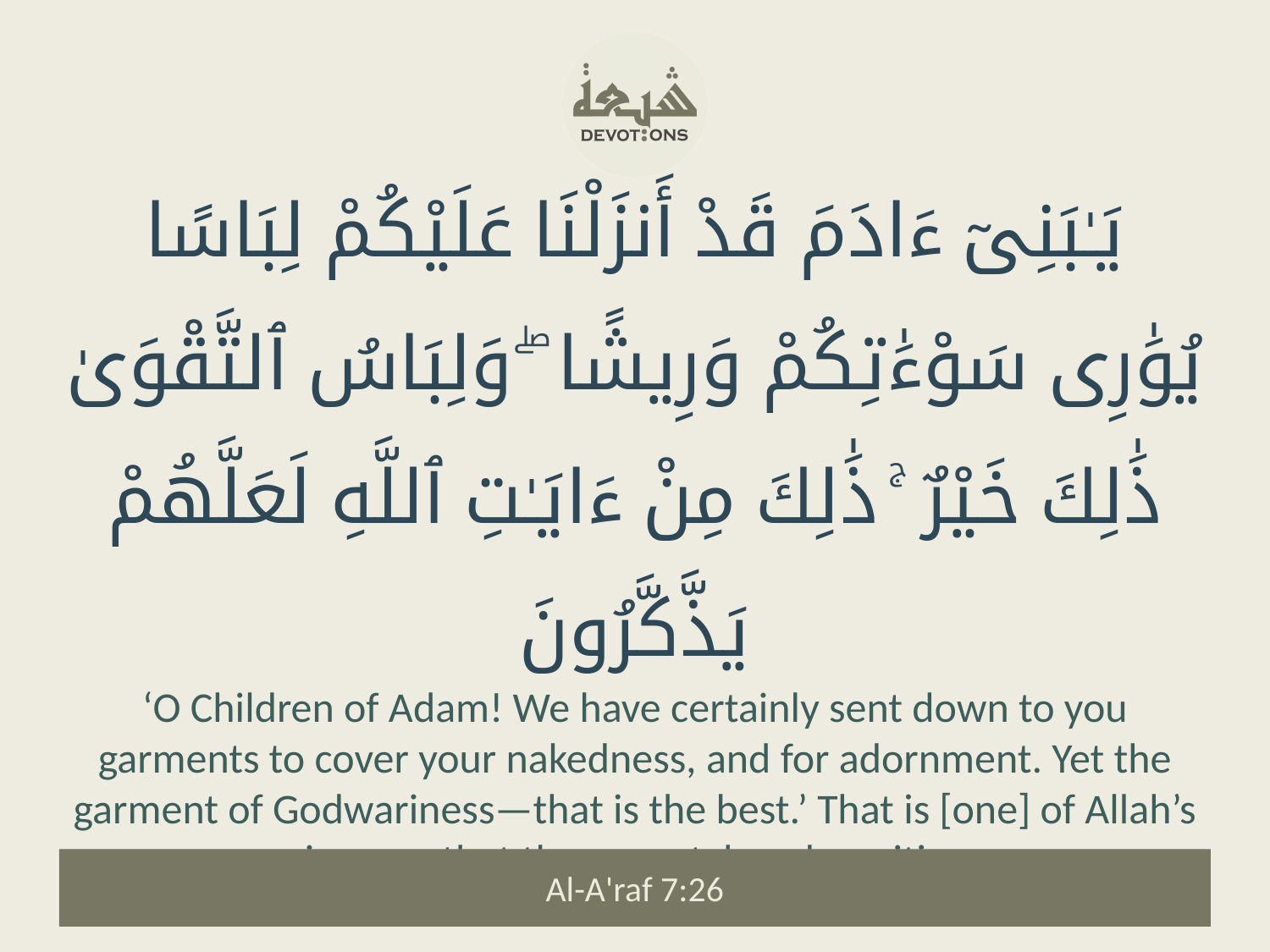

يَـٰبَنِىٓ ءَادَمَ قَدْ أَنزَلْنَا عَلَيْكُمْ لِبَاسًا يُوَٰرِى سَوْءَٰتِكُمْ وَرِيشًا ۖ وَلِبَاسُ ٱلتَّقْوَىٰ ذَٰلِكَ خَيْرٌ ۚ ذَٰلِكَ مِنْ ءَايَـٰتِ ٱللَّهِ لَعَلَّهُمْ يَذَّكَّرُونَ
‘O Children of Adam! We have certainly sent down to you garments to cover your nakedness, and for adornment. Yet the garment of Godwariness—that is the best.’ That is [one] of Allah’s signs, so that they may take admonition.
Al-A'raf 7:26